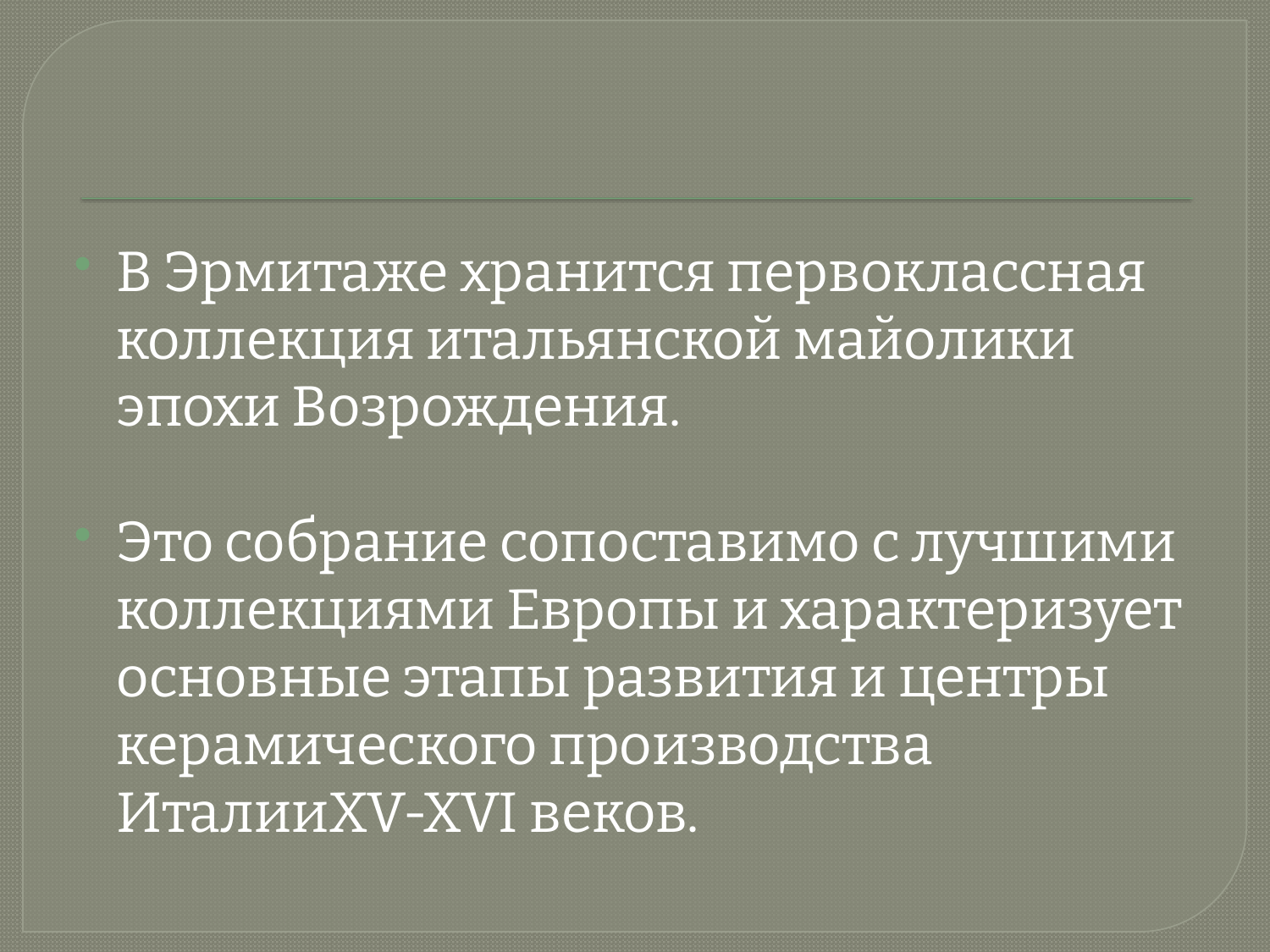

#
В Эрмитаже хранится первоклассная коллекция итальянской майолики эпохи Возрождения.

Это собрание сопоставимо с лучшими коллекциями Европы и характеризует основные этапы развития и центры керамического производства ИталииXV-XVI веков.